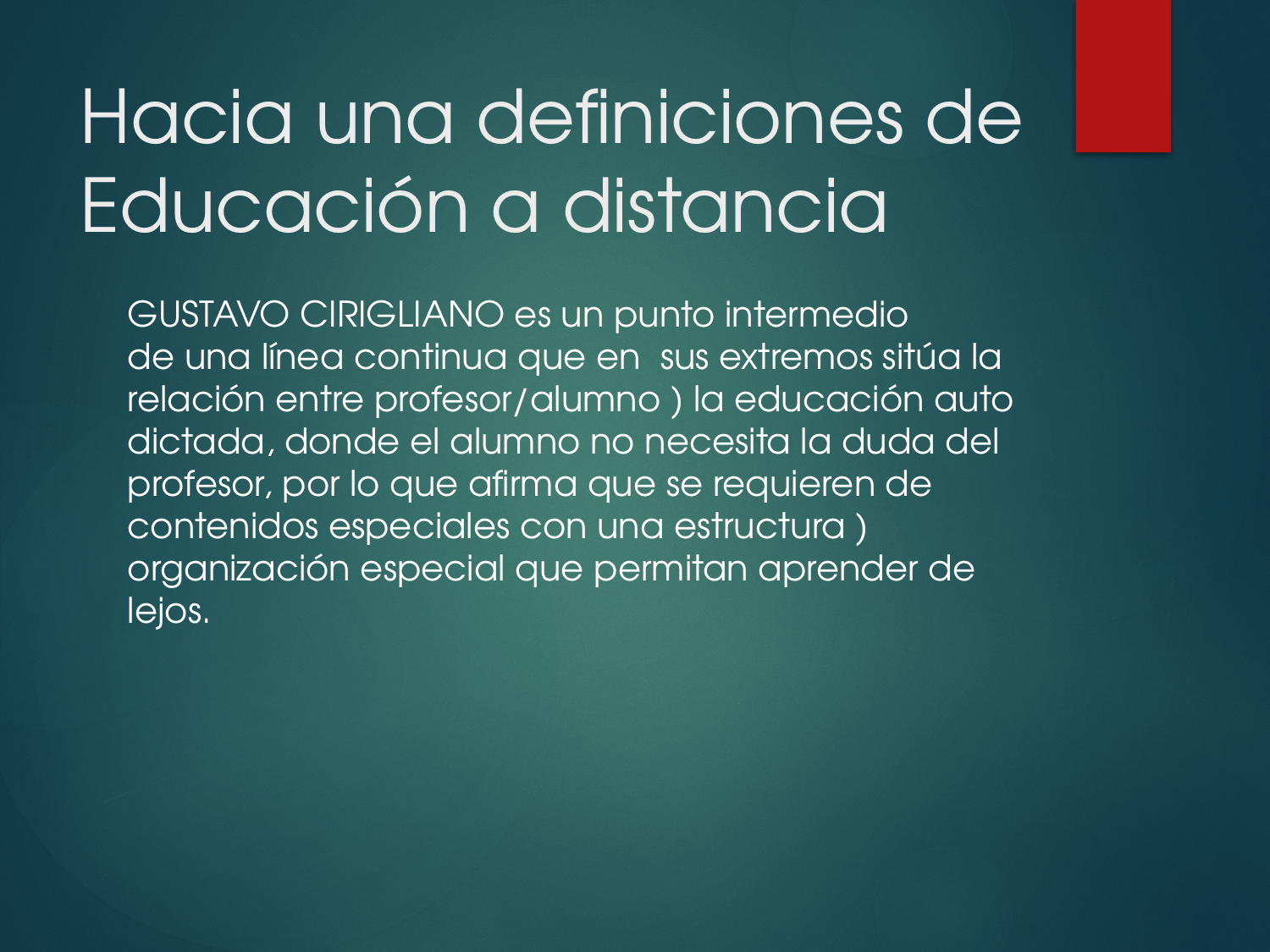

# Hacia una definiciones de Educación a distancia
GUSTAVO CIRIGLIANO es un punto intermedio de una línea continua que en  sus extremos sitúa la relación entre profesor/alumno ) la educación auto dictada, donde el alumno no necesita la duda del profesor, por lo que afirma que se requieren de contenidos especiales con una estructura ) organización especial que permitan aprender de lejos.